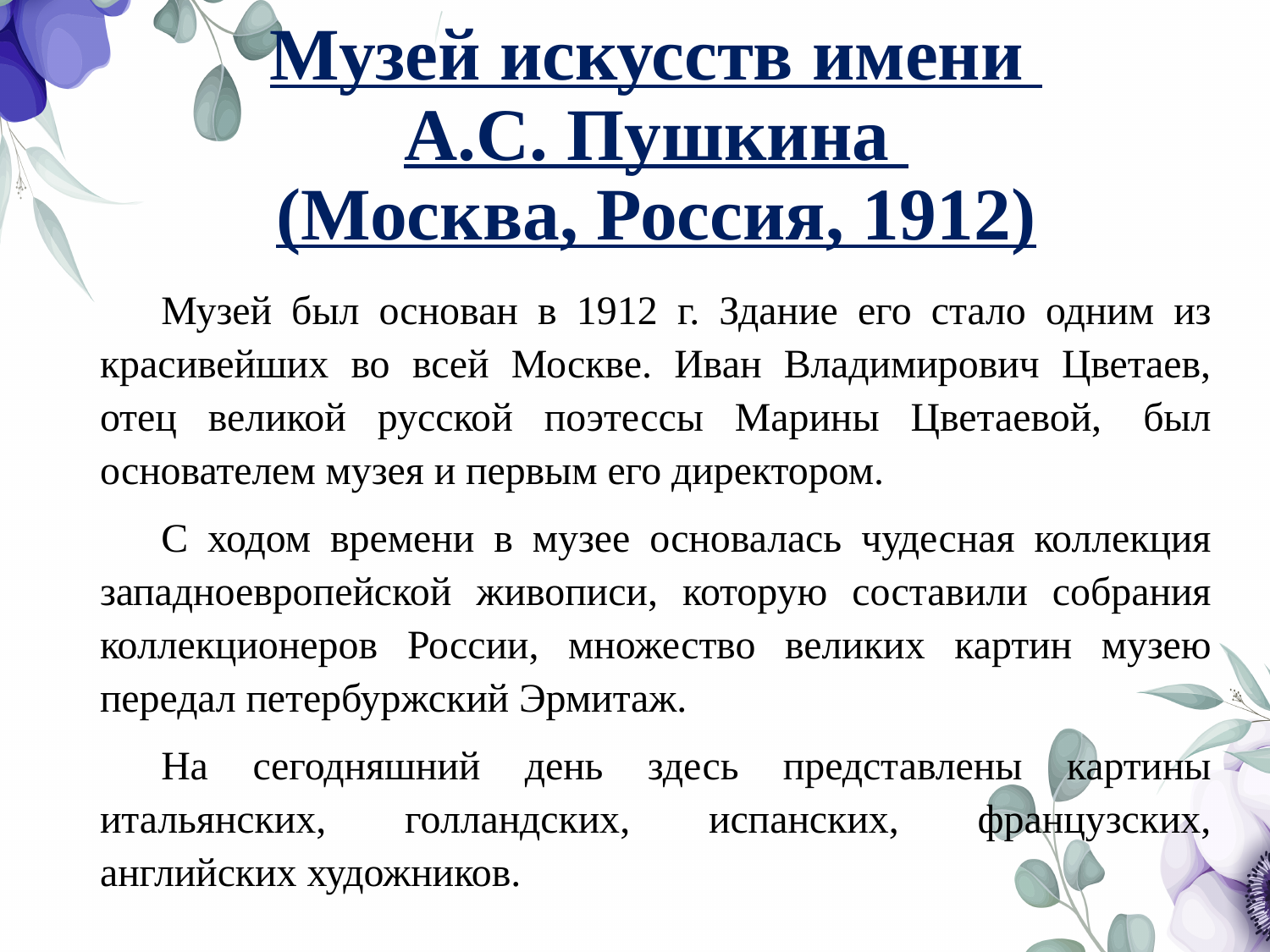

# Музей искусств имени А.С. Пушкина (Москва, Россия, 1912)
Музей был основан в 1912 г. Здание его стало одним из красивейших во всей Москве. Иван Владимирович Цветаев, отец великой русской поэтессы Марины Цветаевой,  был основателем музея и первым его директором.
С ходом времени в музее основалась чудесная коллекция западноевропейской живописи, которую составили собрания коллекционеров России, множество великих картин музею передал петербуржский Эрмитаж.
На сегодняшний день здесь представлены картины итальянских, голландских, испанских, французских, английских художников.